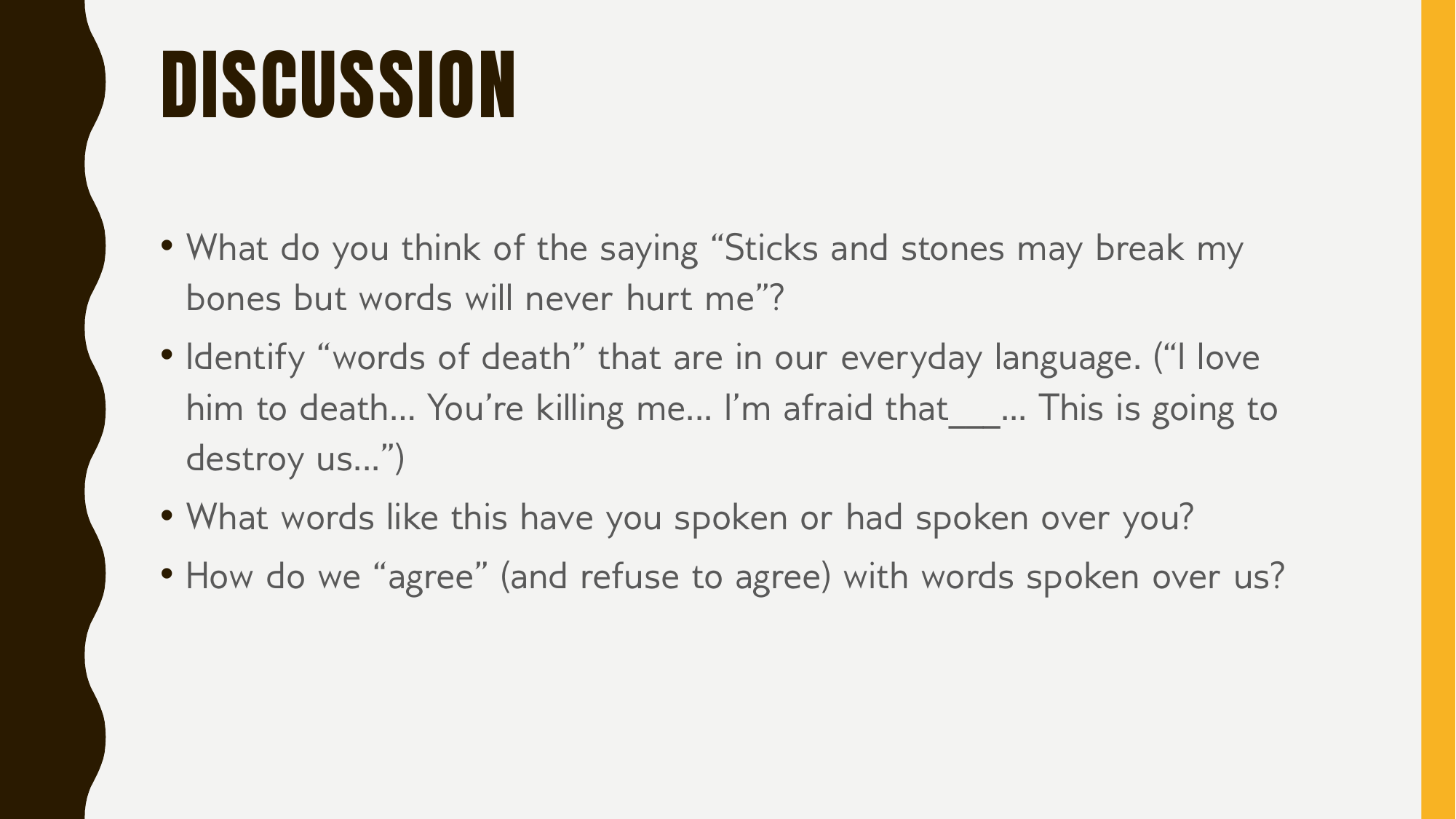

# DISCUSSION
What do you think of the saying “Sticks and stones may break my bones but words will never hurt me”?
Identify “words of death” that are in our everyday language. (“I love him to death… You’re killing me... I’m afraid that___... This is going to destroy us...”)
What words like this have you spoken or had spoken over you?
How do we “agree” (and refuse to agree) with words spoken over us?